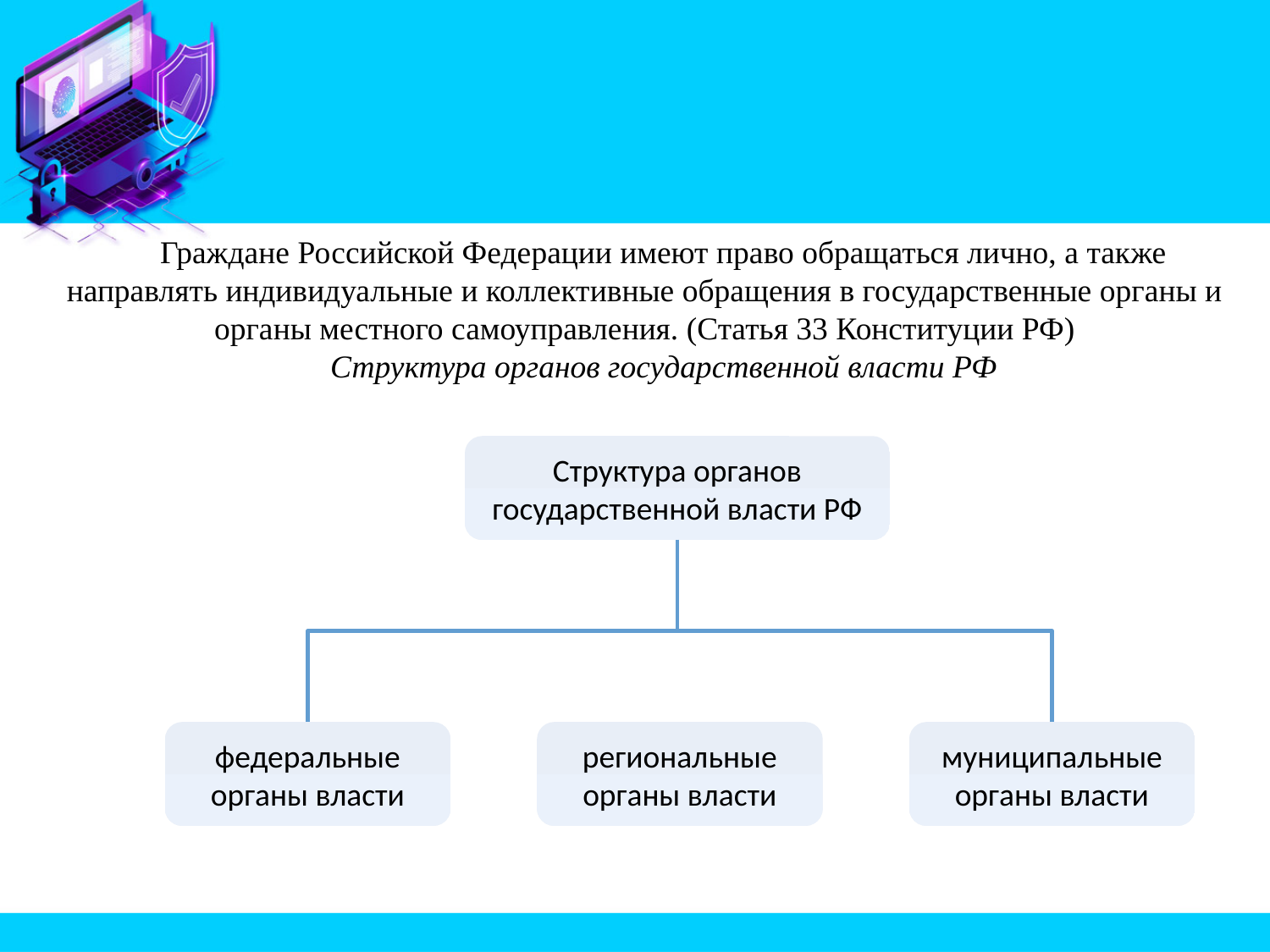

Граждане Российской Федерации имеют право обращаться лично, а также направлять индивидуальные и коллективные обращения в государственные органы и органы местного самоуправления. (Статья 33 Конституции РФ)
Структура органов государственной власти РФ

Структура органов государственной власти РФ
федеральные органы власти
региональные органы власти
муниципальные органы власти